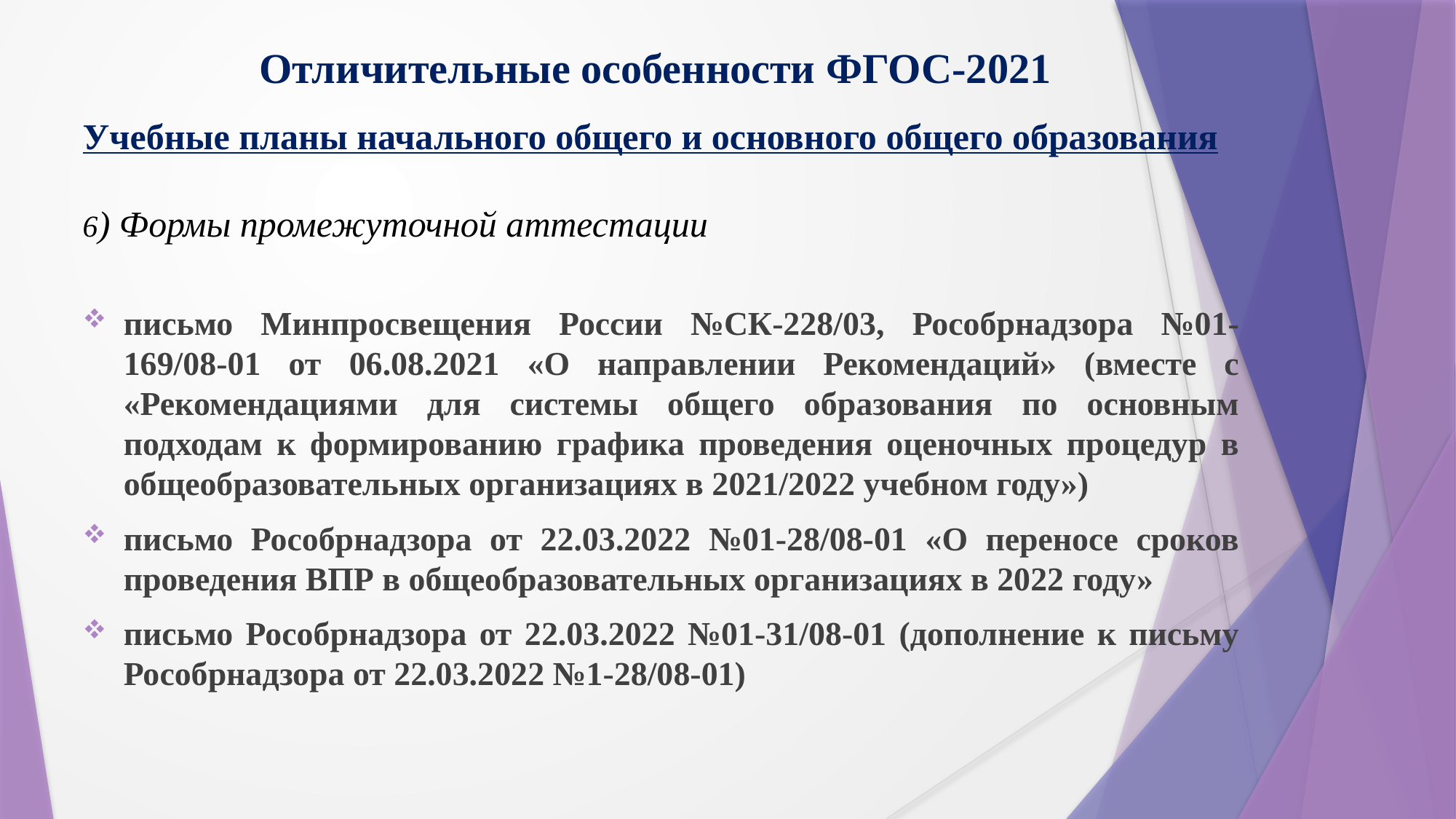

# Отличительные особенности ФГОС-2021
Учебные планы начального общего и основного общего образования
6) Формы промежуточной аттестации

письмо Минпросвещения России №СК-228/03, Рособрнадзора №01-169/08-01 от 06.08.2021 «О направлении Рекомендаций» (вместе с «Рекомендациями для системы общего образования по основным подходам к формированию графика проведения оценочных процедур в общеобразовательных организациях в 2021/2022 учебном году»)
письмо Рособрнадзора от 22.03.2022 №01-28/08-01 «О переносе сроков проведения ВПР в общеобразовательных организациях в 2022 году»
письмо Рособрнадзора от 22.03.2022 №01-31/08-01 (дополнение к письму Рособрнадзора от 22.03.2022 №1-28/08-01)